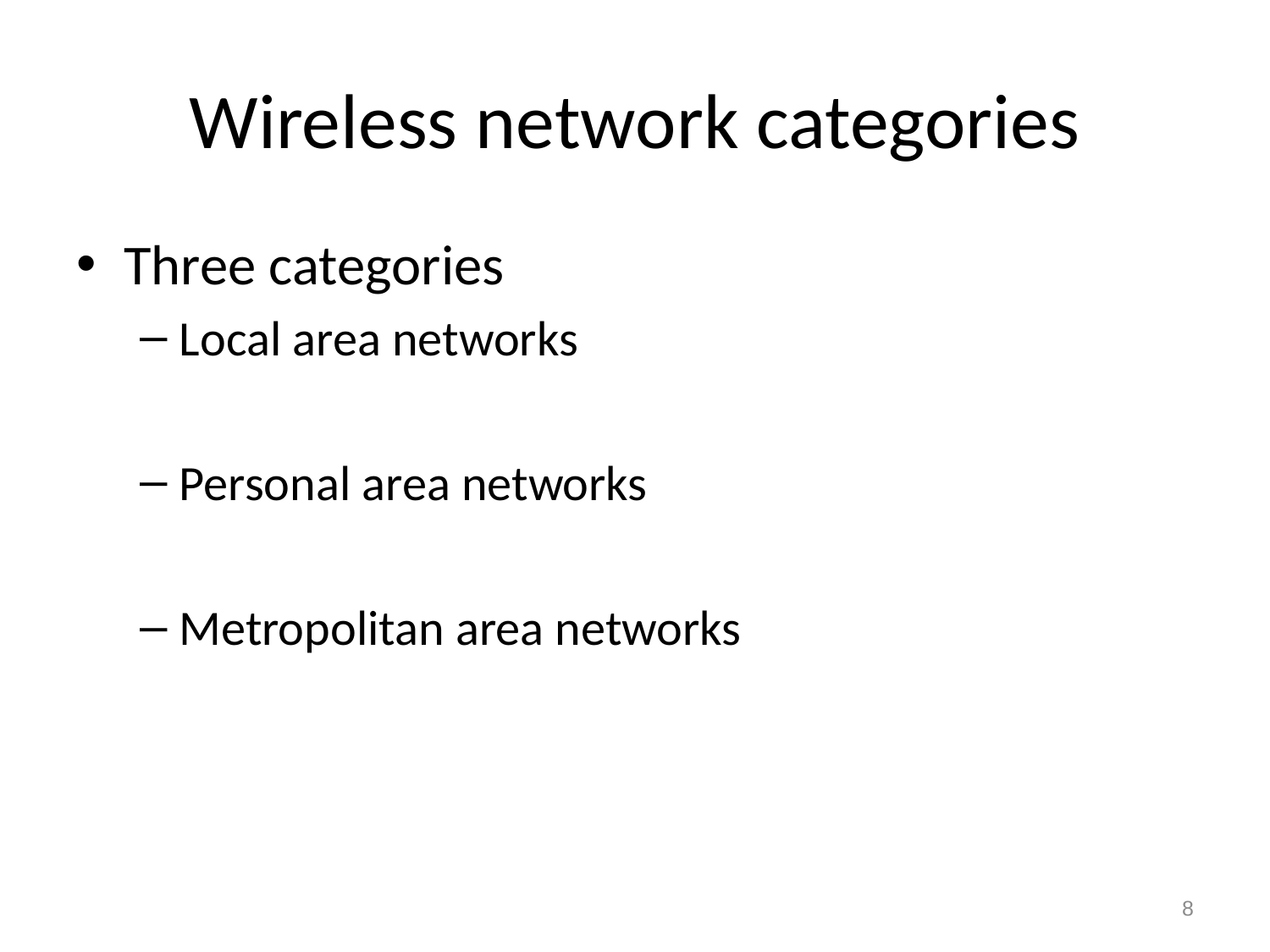

# Wireless network categories
Three categories
Local area networks

Personal area networks

Metropolitan area networks

8